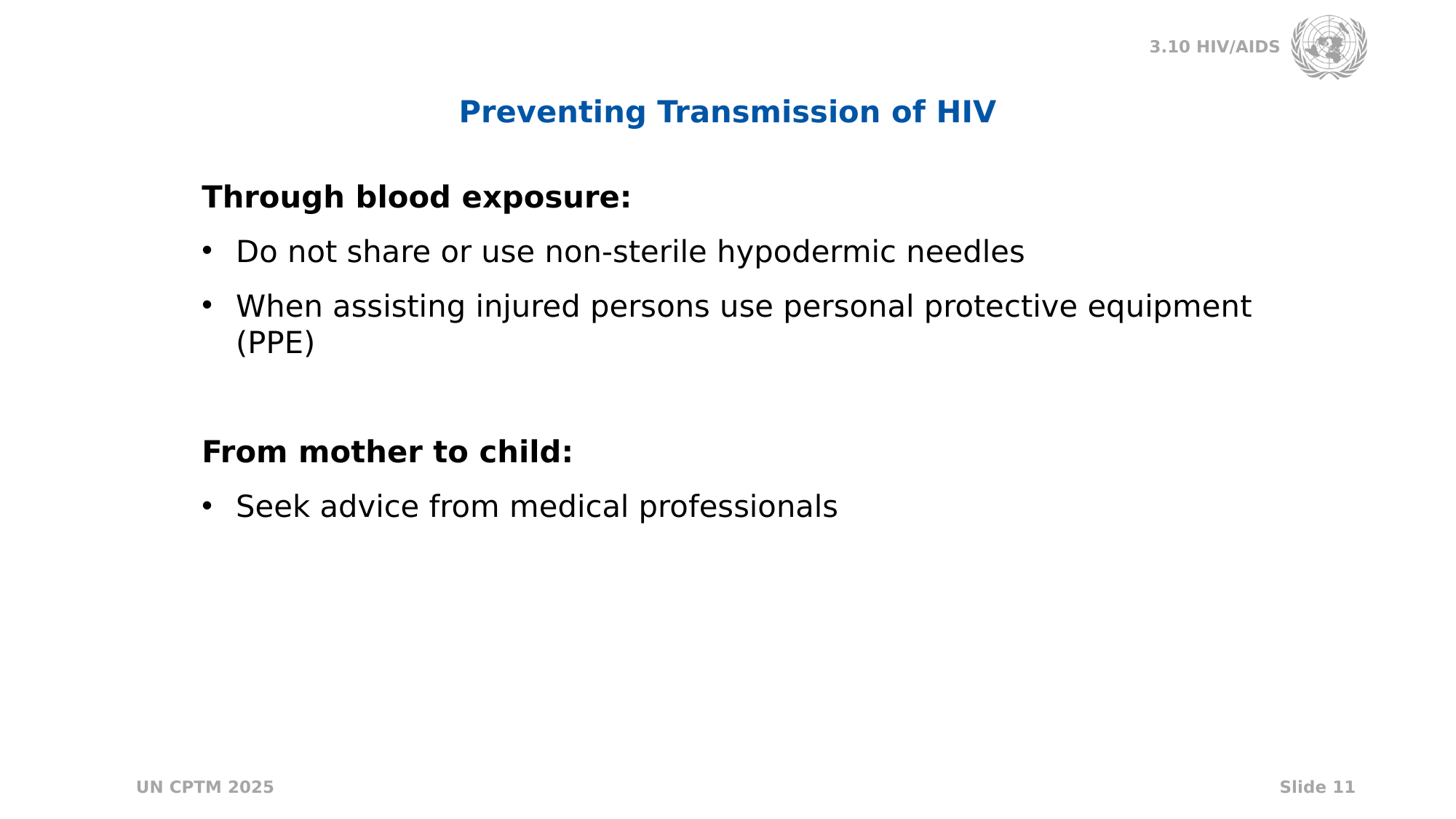

Preventing Transmission of HIV
Through blood exposure:
Do not share or use non-sterile hypodermic needles
When assisting injured persons use personal protective equipment (PPE)

From mother to child:
Seek advice from medical professionals